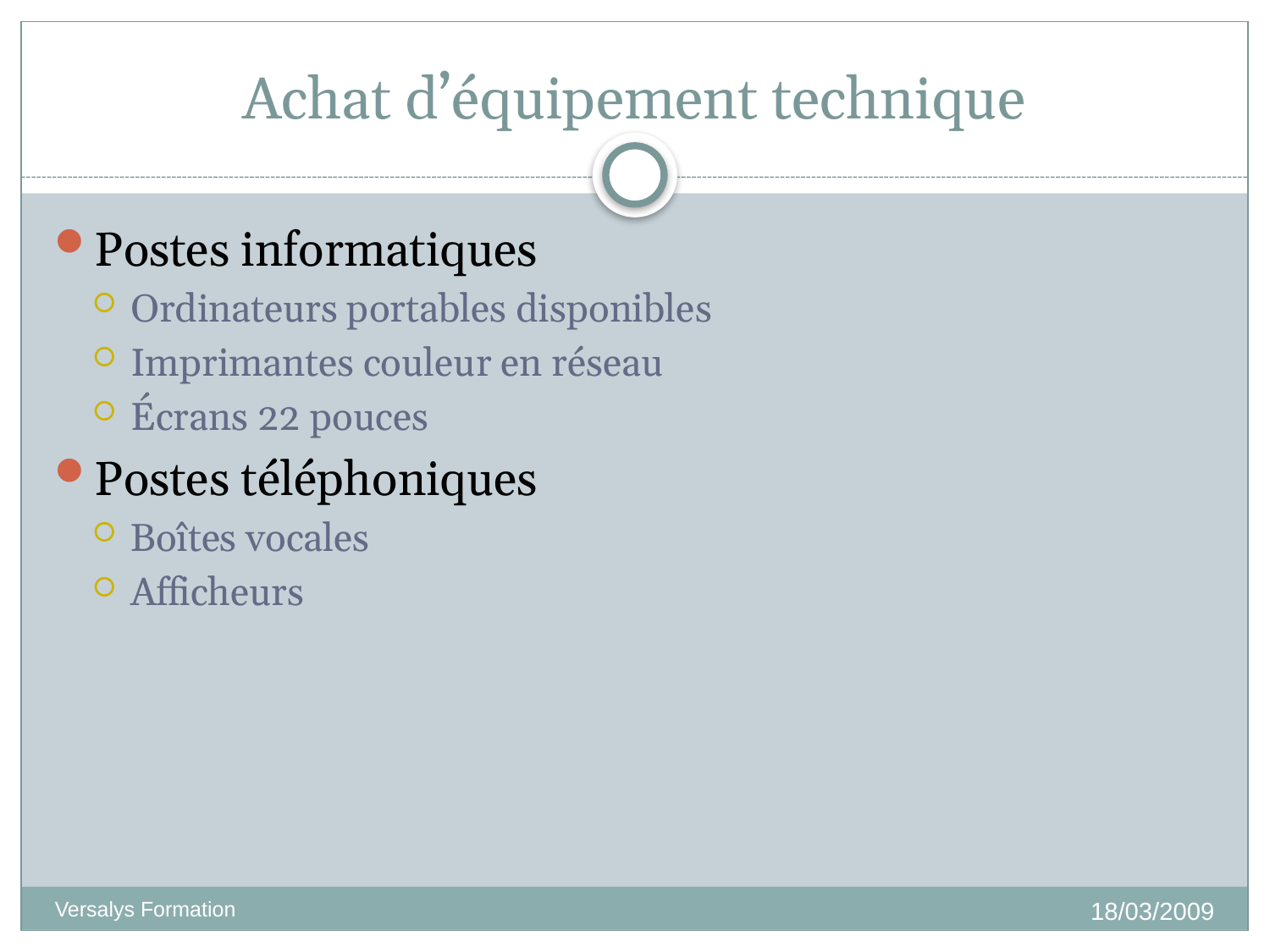

# Achat d’équipement technique
Postes informatiques
Ordinateurs portables disponibles
Imprimantes couleur en réseau
Écrans 22 pouces
Postes téléphoniques
Boîtes vocales
Afficheurs
18/03/2009
Versalys Formation